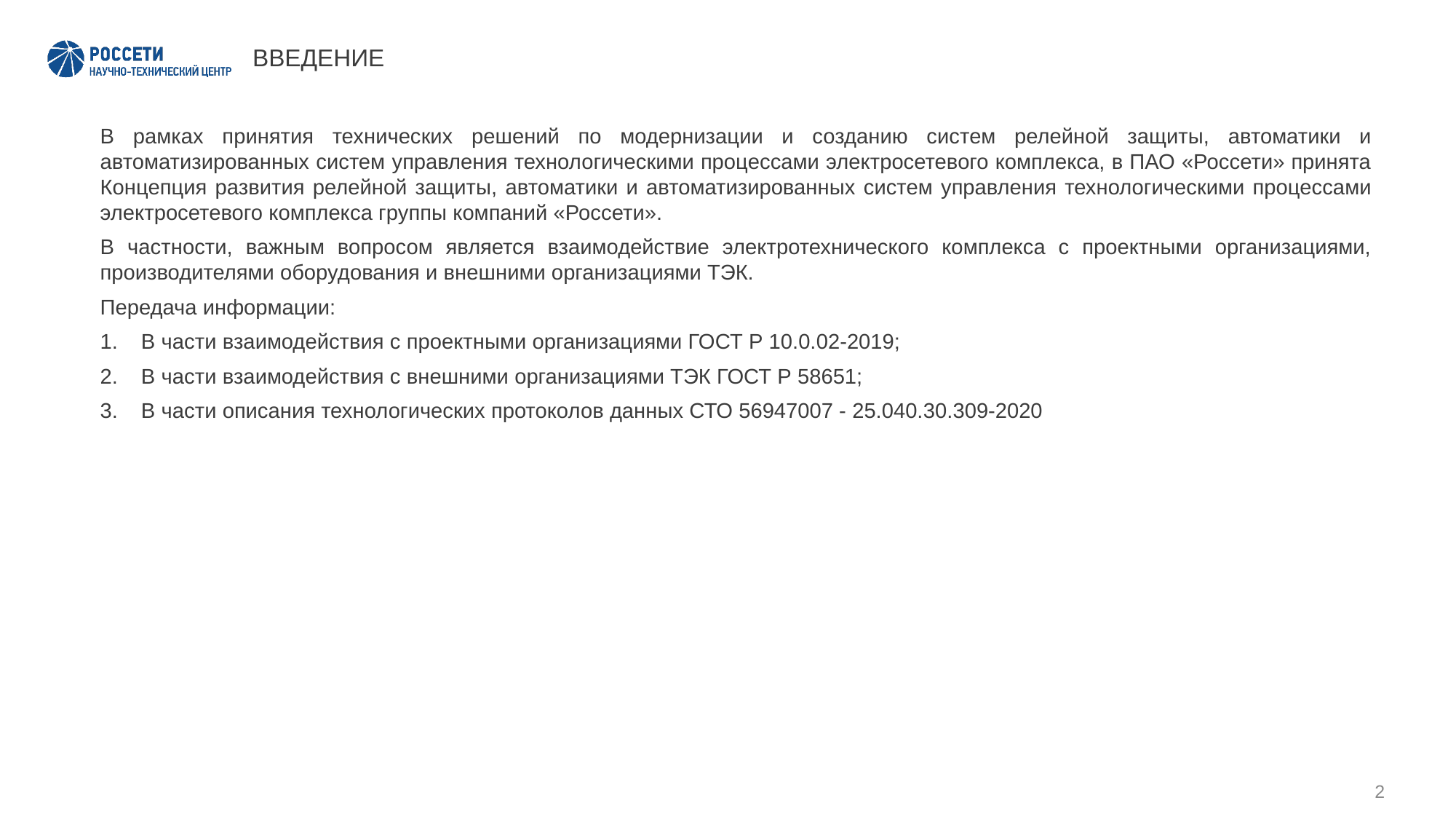

# ВВЕДЕНИЕ
В рамках принятия технических решений по модернизации и созданию систем релейной защиты, автоматики и автоматизированных систем управления технологическими процессами электросетевого комплекса, в ПАО «Россети» принята Концепция развития релейной защиты, автоматики и автоматизированных систем управления технологическими процессами электросетевого комплекса группы компаний «Россети».
В частности, важным вопросом является взаимодействие электротехнического комплекса с проектными организациями, производителями оборудования и внешними организациями ТЭК.
Передача информации:
В части взаимодействия с проектными организациями ГОСТ Р 10.0.02-2019;
В части взаимодействия с внешними организациями ТЭК ГОСТ Р 58651;
В части описания технологических протоколов данных СТО 56947007 - 25.040.30.309-2020